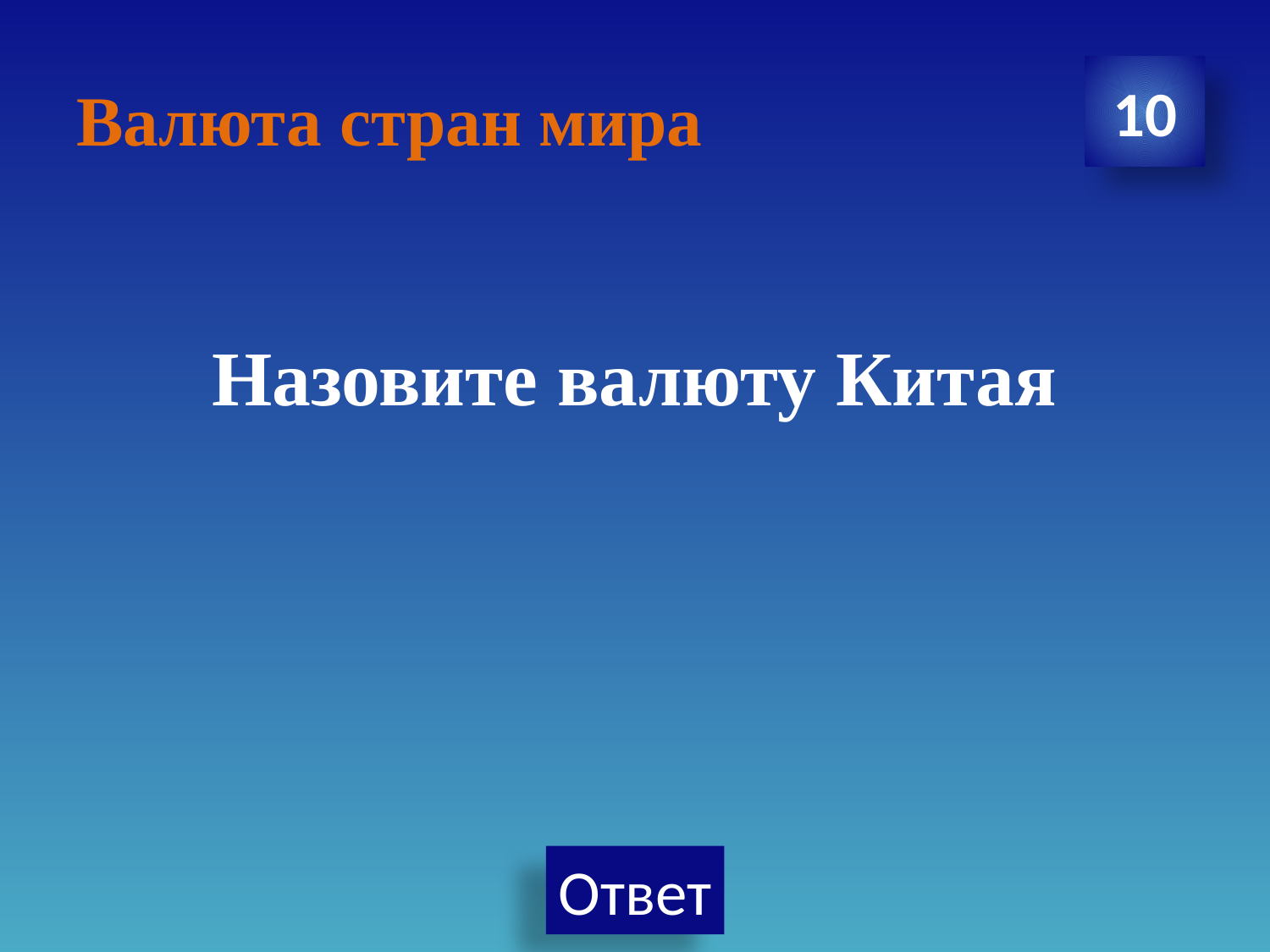

# Валюта стран мира
10

Назовите валюту Китая